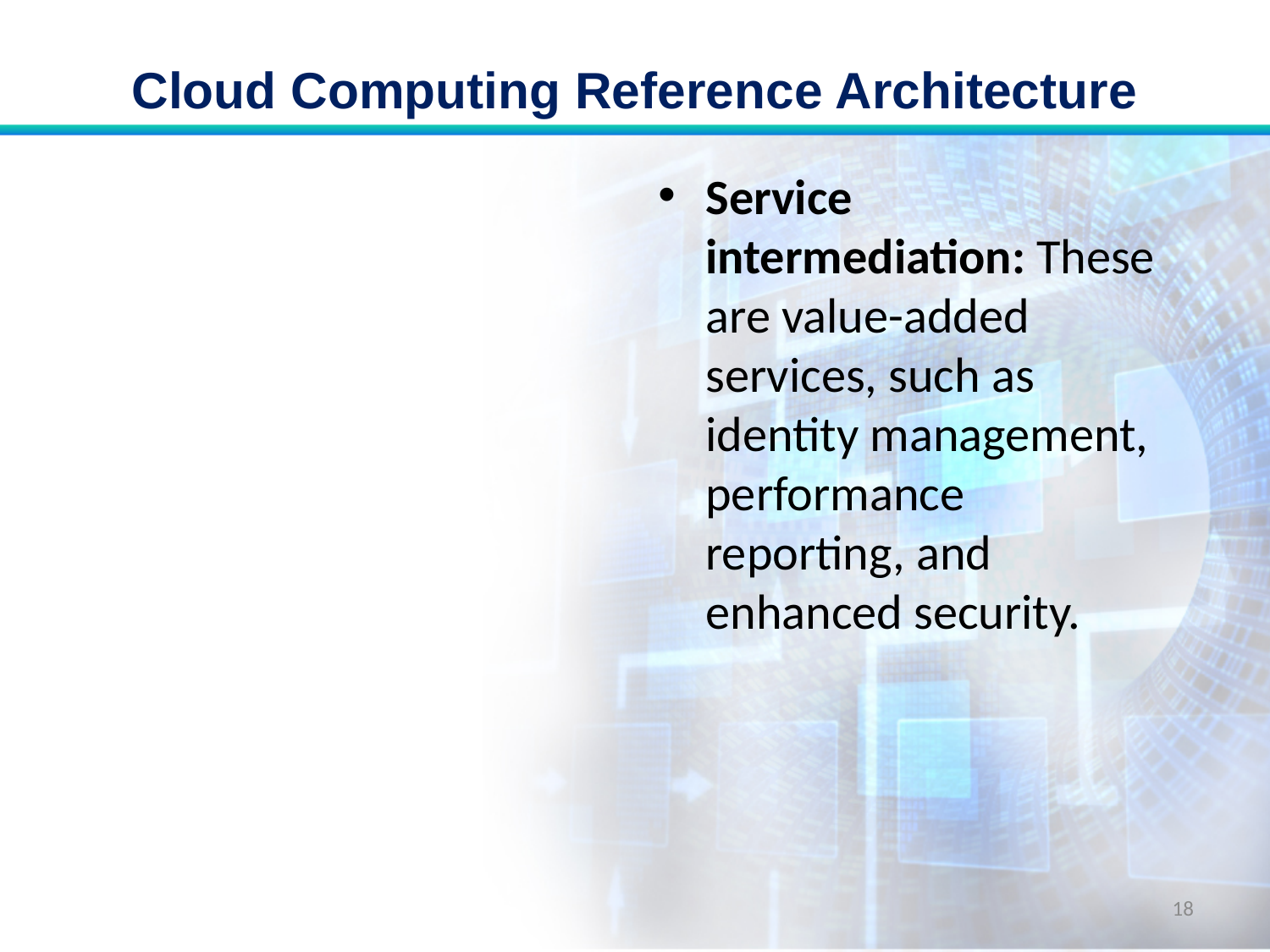

# Cloud Computing Reference Architecture
Service intermediation: These are value-added services, such as identity management, performance reporting, and enhanced security.
18